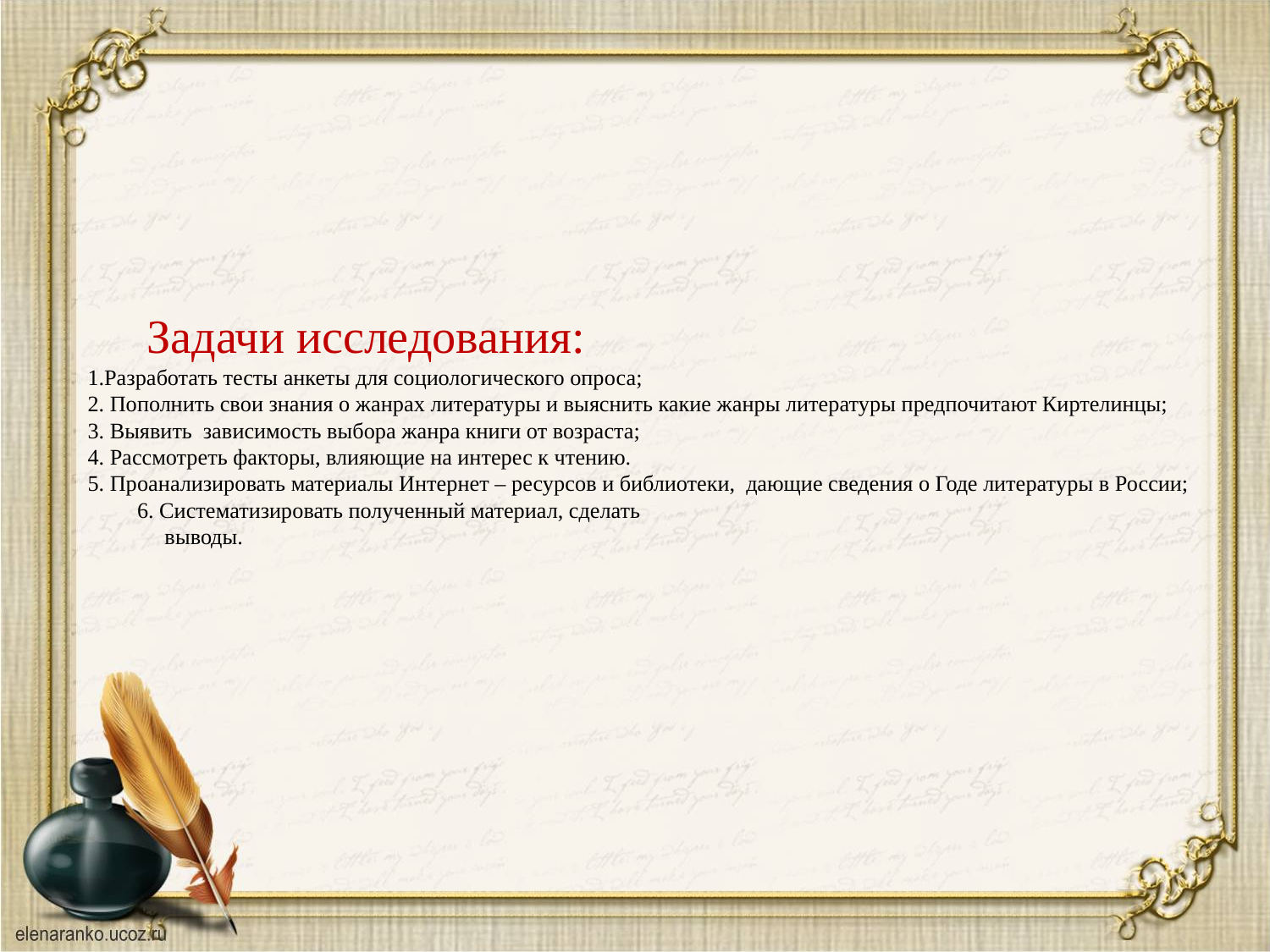

# Задачи исследования: 1.Разработать тесты анкеты для социологического опроса; 2. Пополнить свои знания о жанрах литературы и выяснить какие жанры литературы предпочитают Киртелинцы; 3. Выявить  зависимость выбора жанра книги от возраста; 4. Рассмотреть факторы, влияющие на интерес к чтению. 5. Проанализировать материалы Интернет – ресурсов и библиотеки,  дающие сведения о Годе литературы в России; 6. Систематизировать полученный материал, сделать выводы.